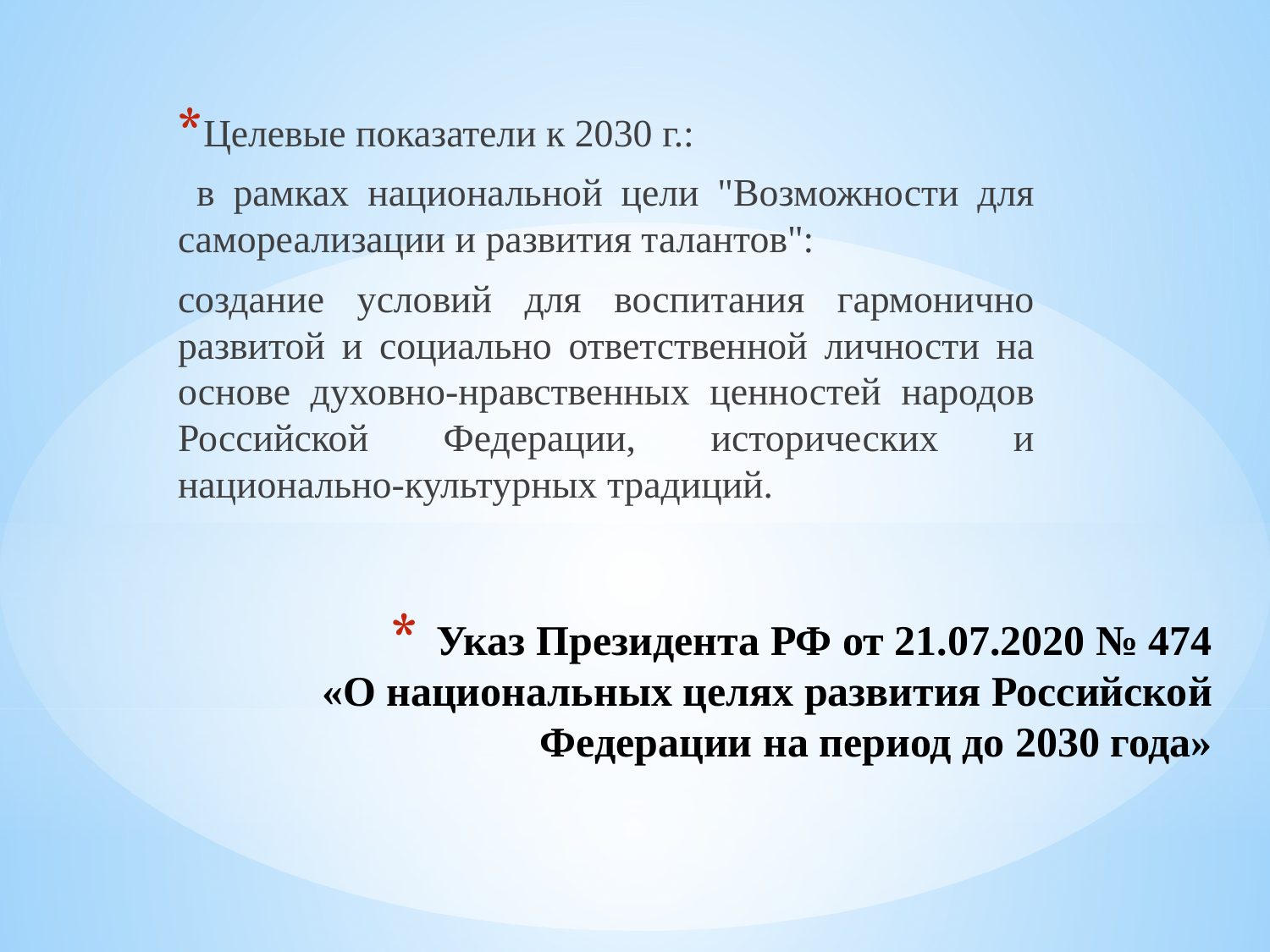

Целевые показатели к 2030 г.:
 в рамках национальной цели "Возможности для самореализации и развития талантов":
создание условий для воспитания гармонично развитой и социально ответственной личности на основе духовно-нравственных ценностей народов Российской Федерации, исторических и национально-культурных традиций.

# Указ Президента РФ от 21.07.2020 № 474 «О национальных целях развития Российской Федерации на период до 2030 года»